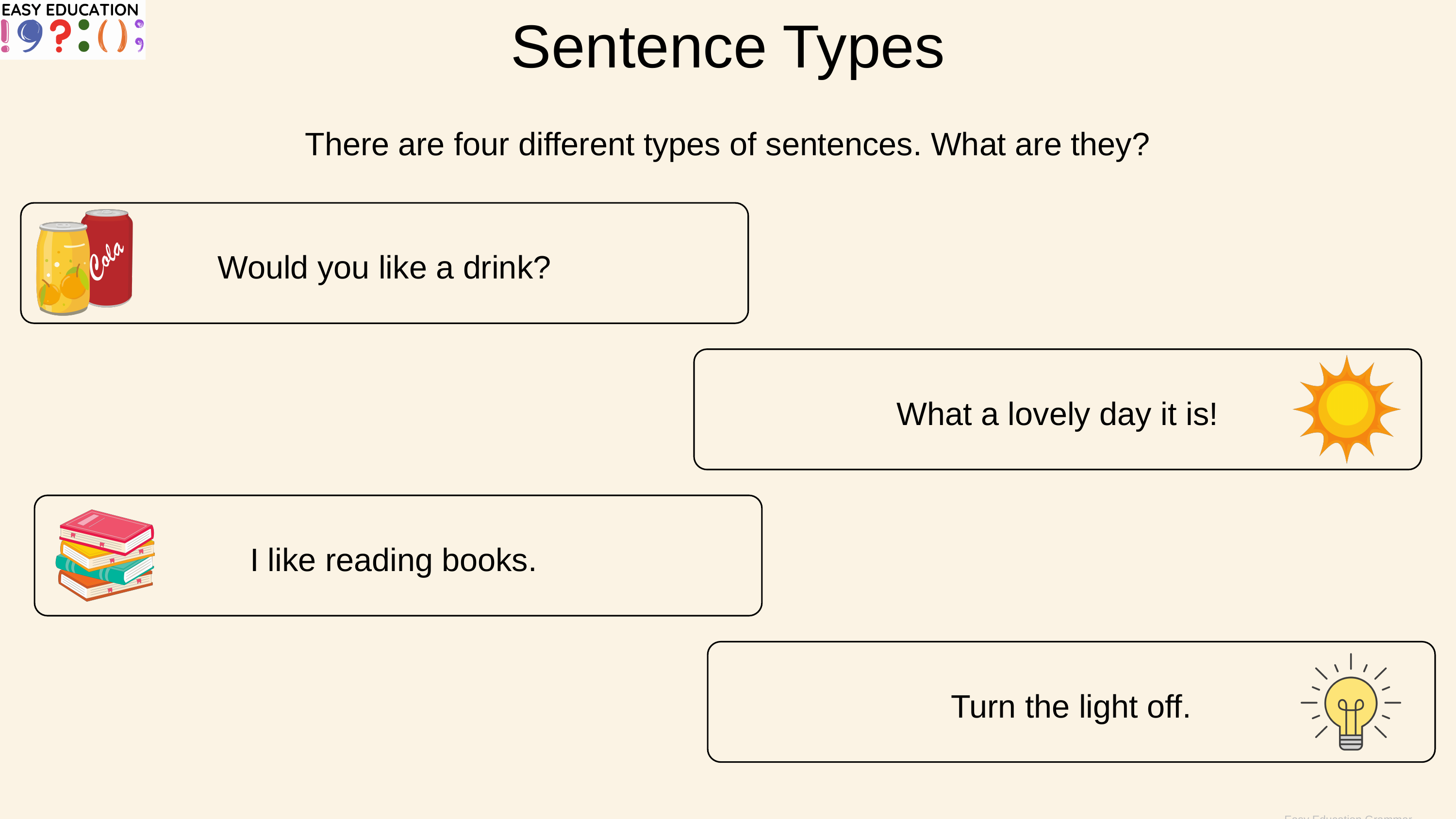

Sentence Types
There are four different types of sentences. What are they?

Would you like a drink?

What a lovely day it is!

I like reading books.

Turn the light off.